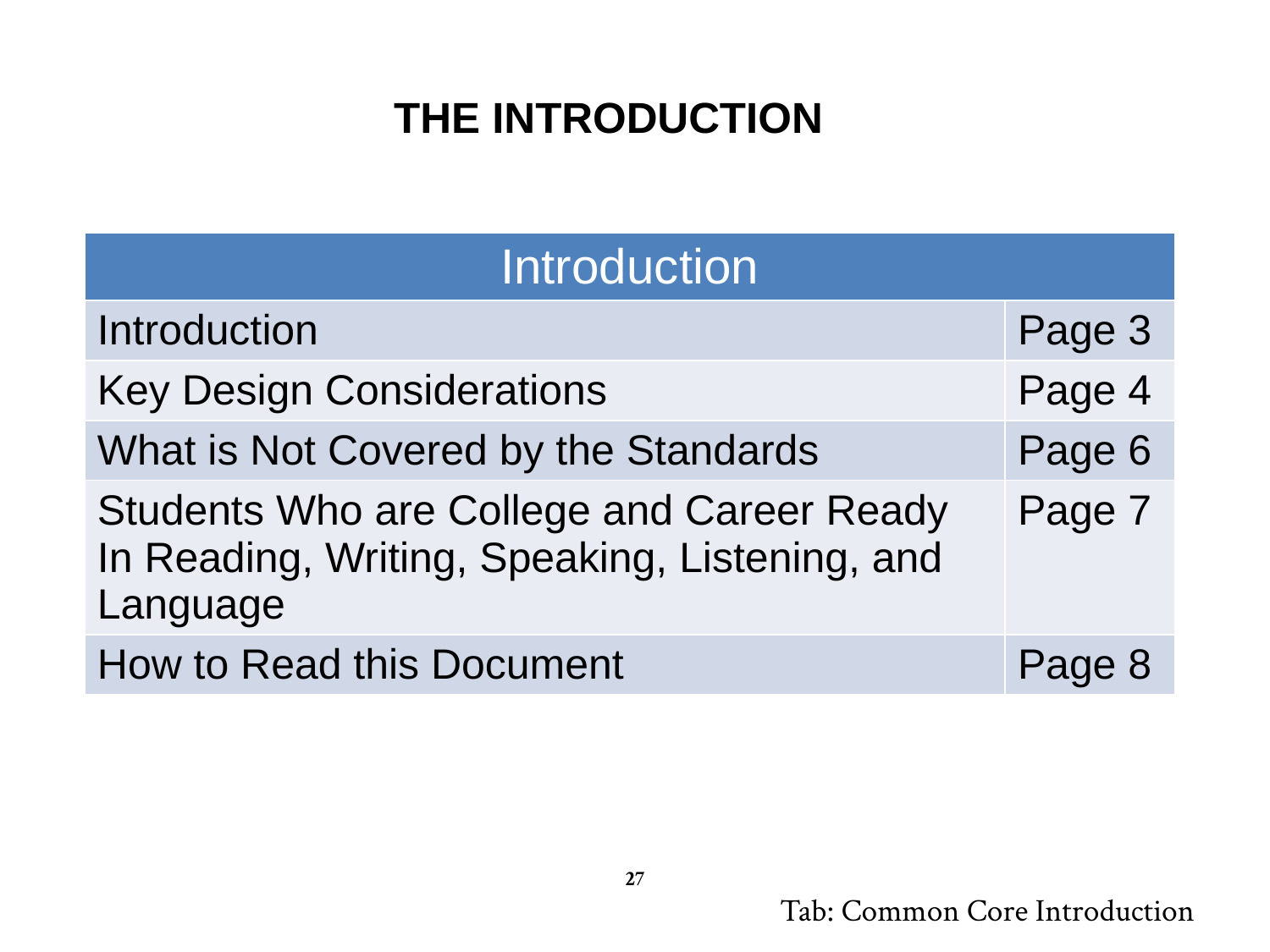

The Introduction

| Introduction |  |
| --- | --- |
| Introduction | Page 3 |
| Key Design Considerations | Page 4 |
| What is Not Covered by the Standards | Page 6 |
| Students Who are College and Career Ready In Reading, Writing, Speaking, Listening, and Language | Page 7 |
| How to Read this Document | Page 8 |
27
Tab: Common Core Introduction